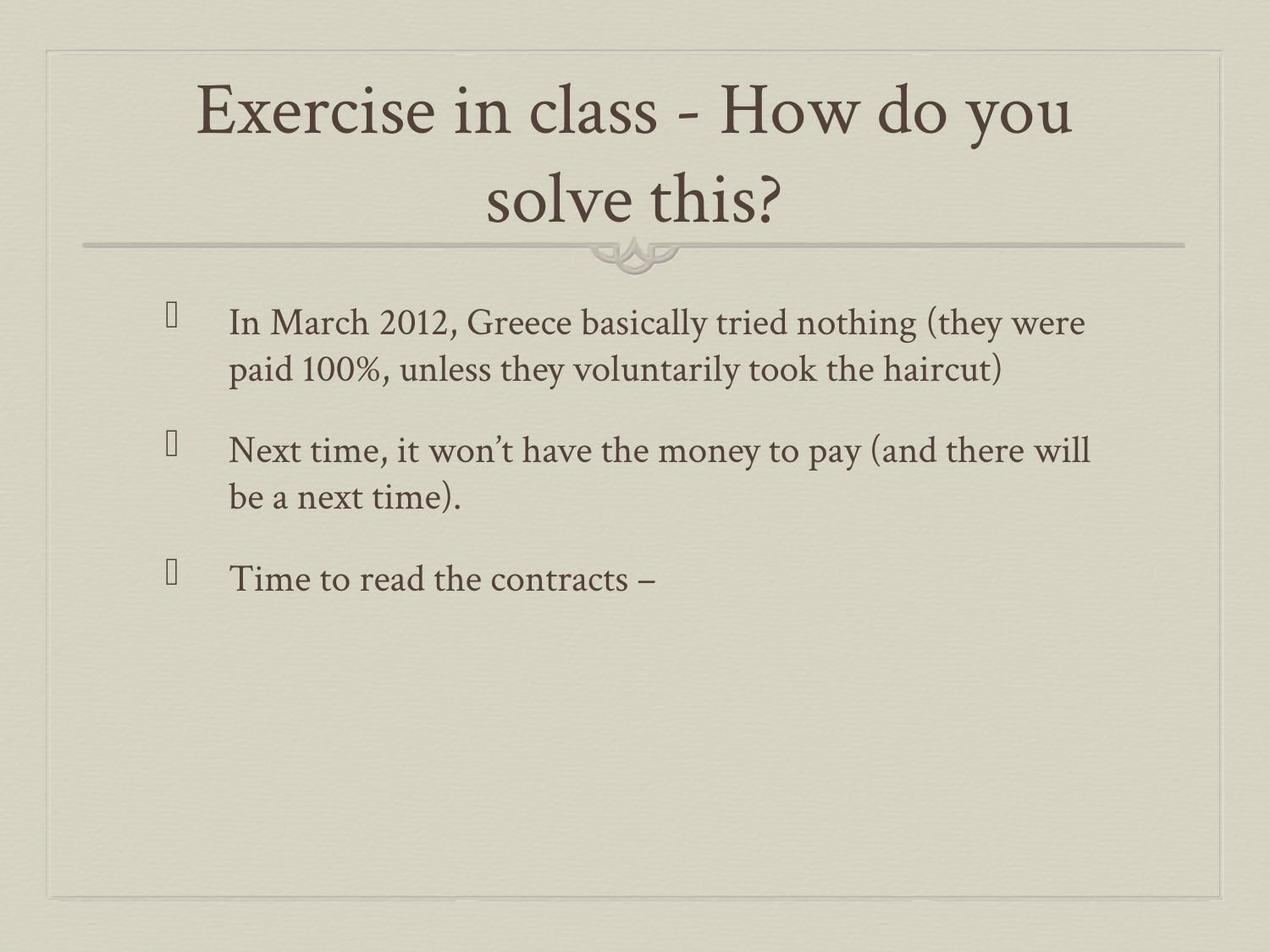

# Exercise in class - How do you solve this?
In March 2012, Greece basically tried nothing (they were paid 100%, unless they voluntarily took the haircut)
Next time, it won’t have the money to pay (and there will be a next time).
Time to read the contracts –